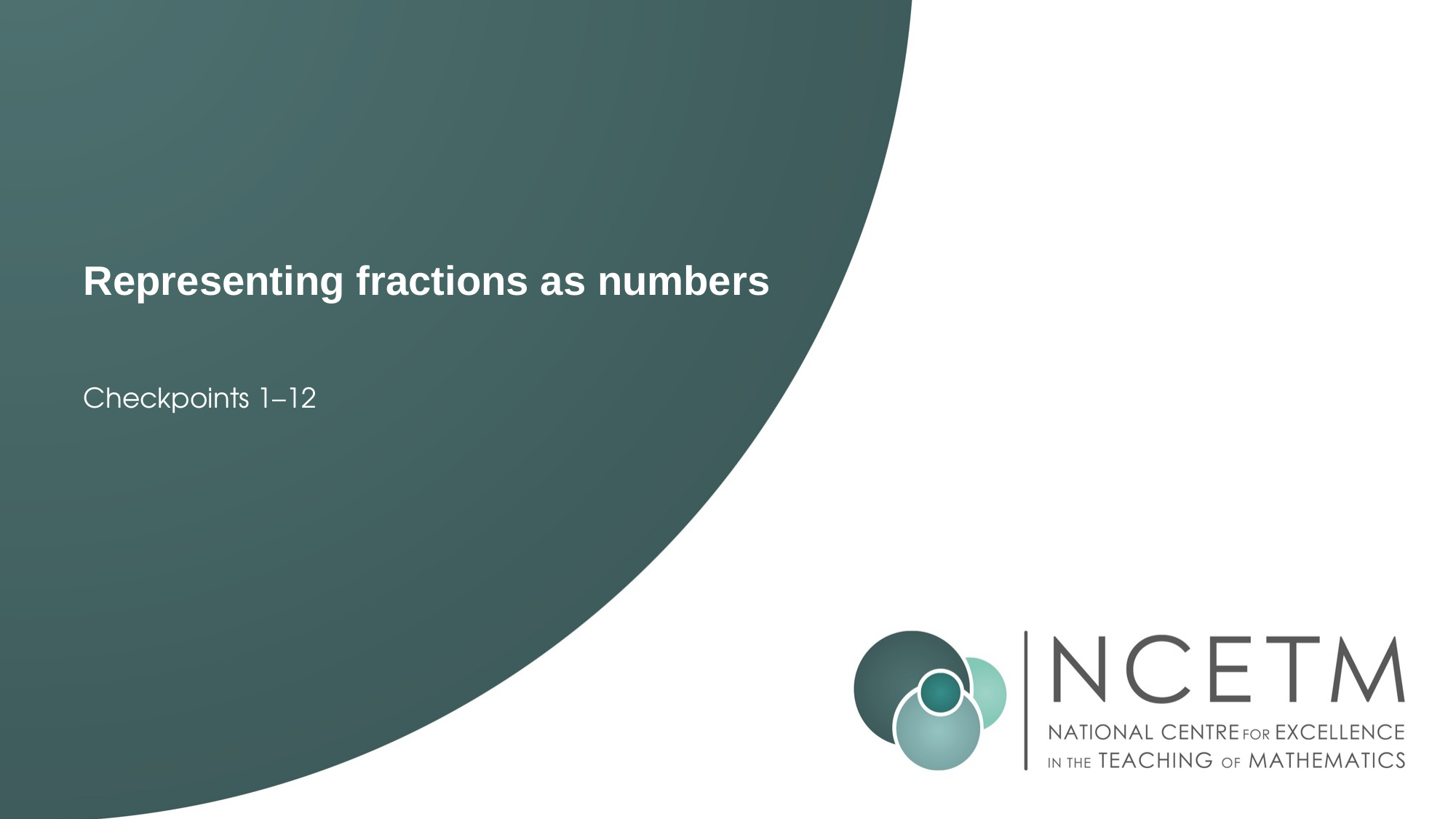

# Representing fractions as numbers
Checkpoints 1–12